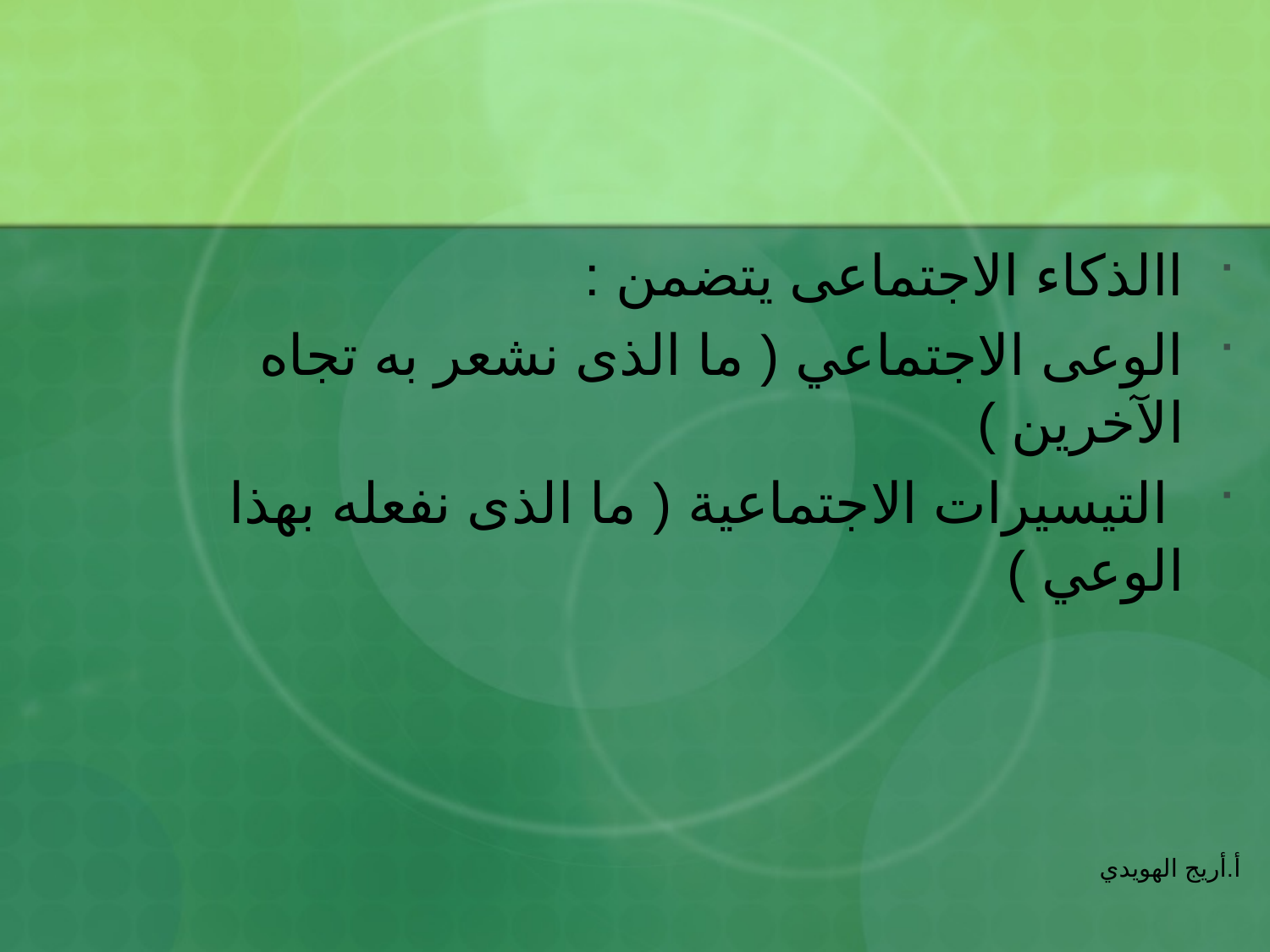

االذكاء الاجتماعى يتضمن :
الوعى الاجتماعي ( ما الذى نشعر به تجاه الآخرين )
 التيسيرات الاجتماعية ( ما الذى نفعله بهذا الوعي )
أ.أريج الهويدي